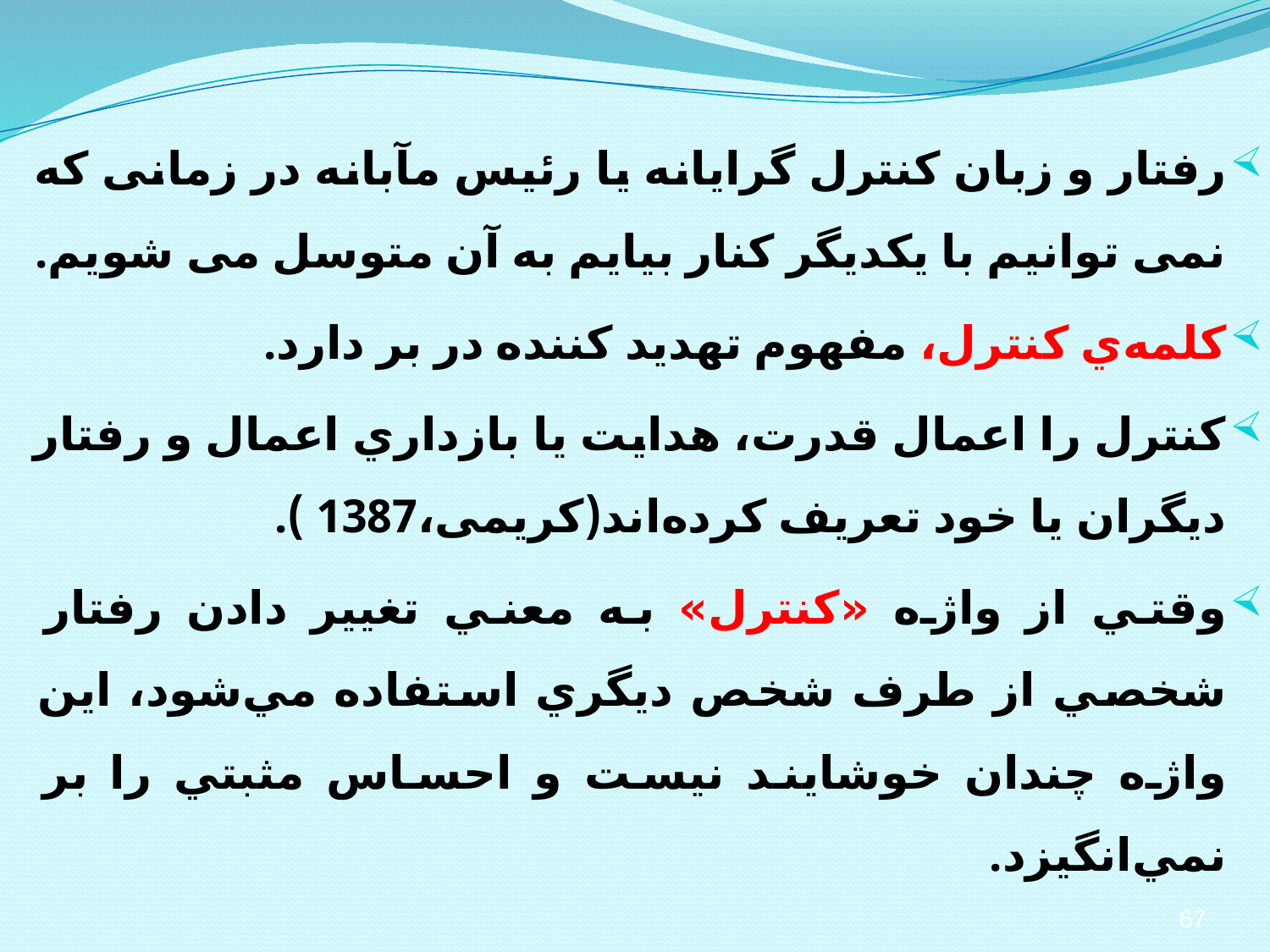

رفتار و زبان کنترل گرایانه یا رئیس مآبانه در زمانی که نمی توانیم با یکدیگر کنار بیایم به آن متوسل می شویم.
كلمه‌ي كنترل، مفهوم تهديد كننده در بر دارد.
كنترل را اعمال قدرت، هدايت يا بازداري اعمال و رفتار ديگران يا خود تعريف كرده‌اند(کریمی،1387 ).
وقتي از واژه «كنترل» به معني تغییر دادن رفتار شخصي از طرف شخص ديگري استفاده مي‌شود، اين واژه چندان خوشايند نيست و احساس مثبتي را بر نمي‌انگيزد.

67